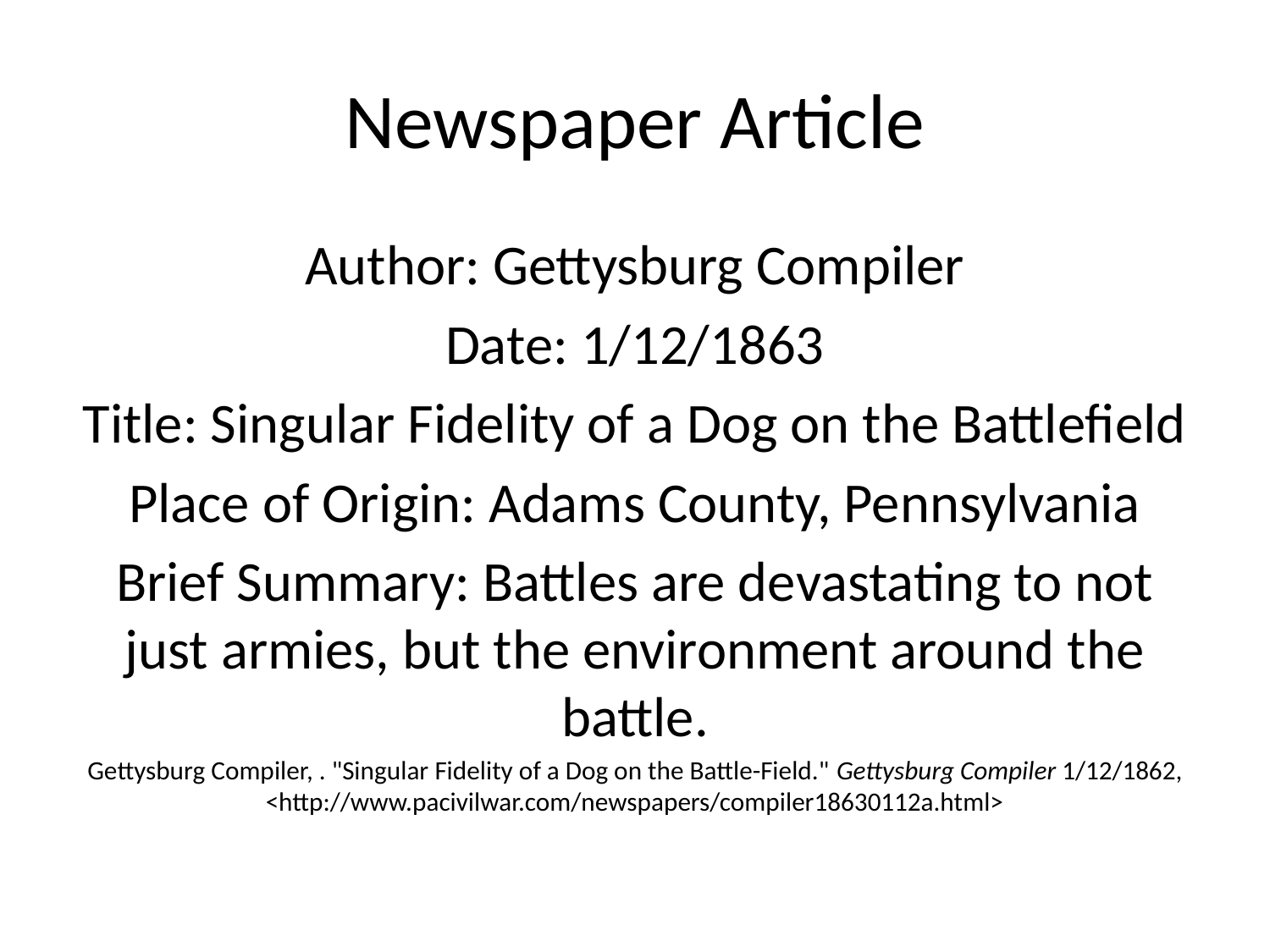

# Newspaper Article
Author: Gettysburg Compiler
Date: 1/12/1863
Title: Singular Fidelity of a Dog on the Battlefield
Place of Origin: Adams County, Pennsylvania
Brief Summary: Battles are devastating to not just armies, but the environment around the battle.
Gettysburg Compiler, . "Singular Fidelity of a Dog on the Battle-Field." Gettysburg Compiler 1/12/1862, <http://www.pacivilwar.com/newspapers/compiler18630112a.html>